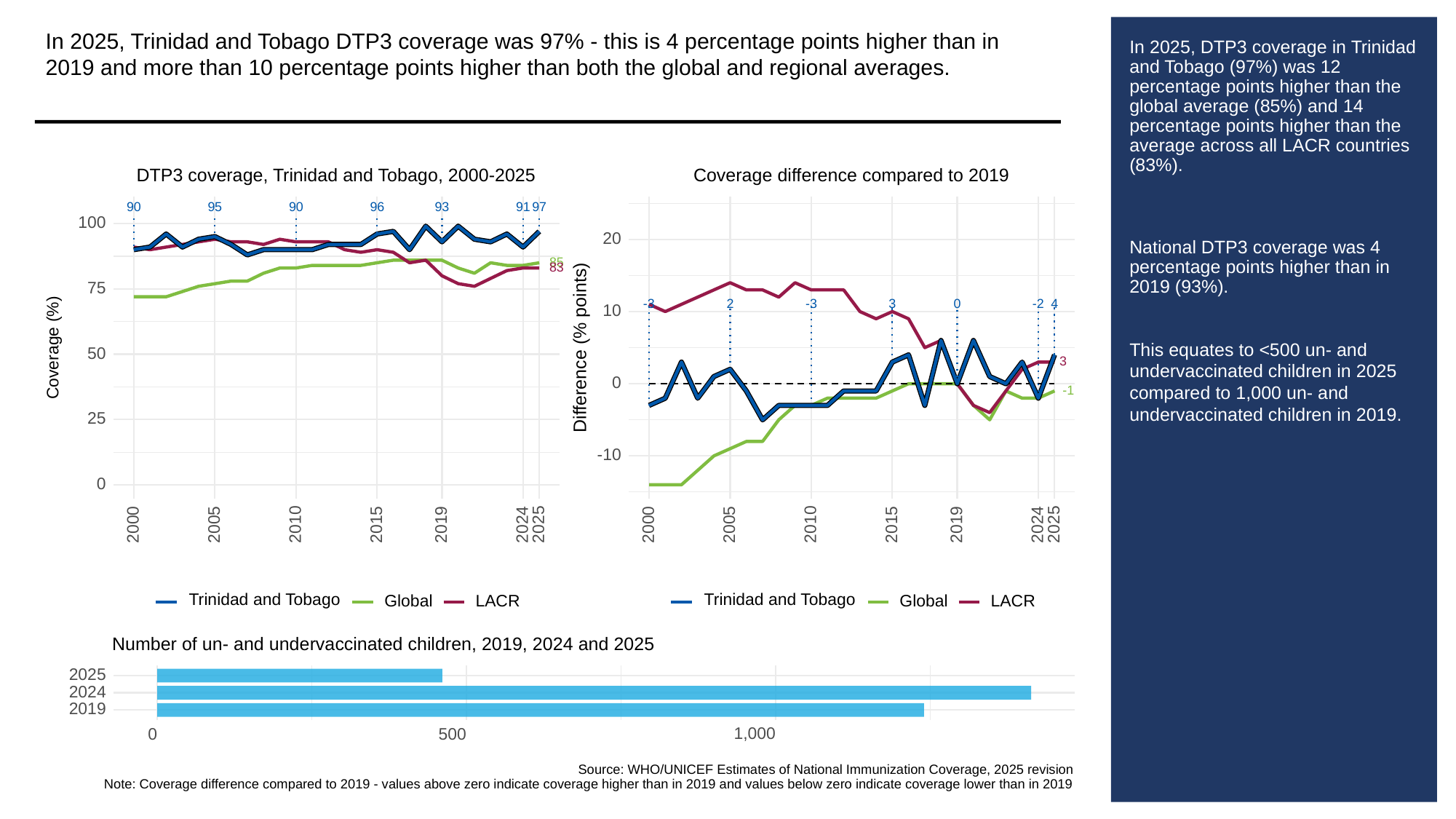

In 2025, Trinidad and Tobago DTP3 coverage was 97% - this is 4 percentage points higher than in 2019 and more than 10 percentage points higher than both the global and regional averages.
# In 2025, DTP3 coverage in Trinidad and Tobago (97%) was 12 percentage points higher than the global average (85%) and 14 percentage points higher than the average across all LACR countries (83%).

National DTP3 coverage was 4 percentage points higher than in 2019 (93%).

This equates to <500 un- and undervaccinated children in 2025 compared to 1,000 un- and undervaccinated children in 2019.

Coverage difference compared to 2019
DTP3 coverage, Trinidad and Tobago, 2000-2025

93
90
95
90
96
91
97

100

20

85

83

75

-3
-3
3
0
2
-2
4
10

Difference (% points)
Coverage (%)

50

3
0

-1

25

-10

0

2000
2005
2010
2015
2019
2024
2025
2000
2005
2010
2015
2019
2024
2025
Trinidad and Tobago
Trinidad and Tobago
Global
LACR
Global
LACR

Number of un- and undervaccinated children, 2019, 2024 and 2025

2025

2024

2019

1,000
0
500
Source: WHO/UNICEF Estimates of National Immunization Coverage, 2025 revision
Note: Coverage difference compared to 2019 - values above zero indicate coverage higher than in 2019 and values below zero indicate coverage lower than in 2019